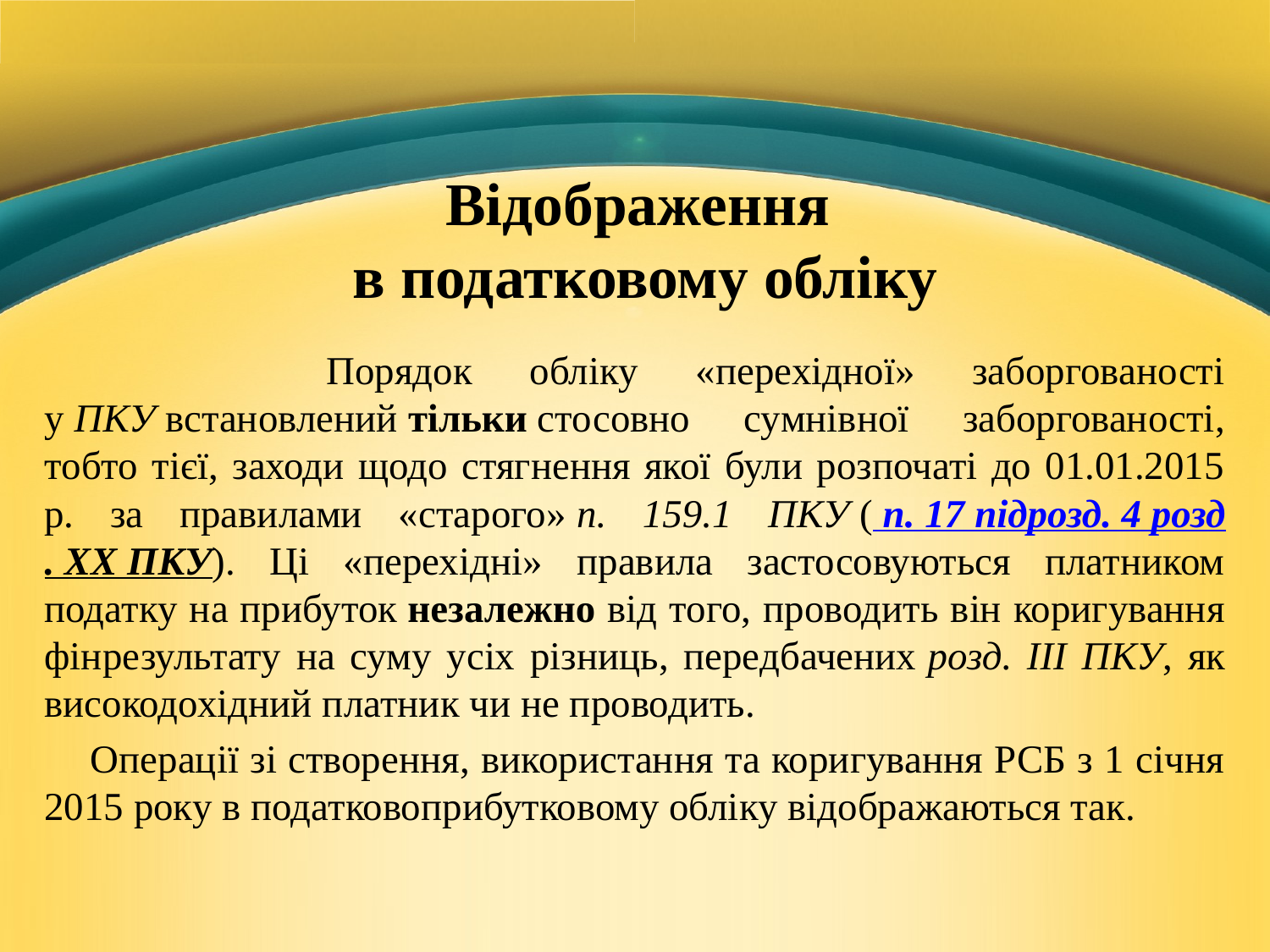

# Відображення в податковому обліку
     Порядок обліку «перехідної» заборгованості у ПКУ встановлений тільки стосовно сумнівної заборгованості, тобто тієї, заходи щодо стягнення якої були розпочаті до 01.01.2015 р. за правилами «старого» п. 159.1 ПКУ ( п. 17 підрозд. 4 розд. XX ПКУ). Ці «перехідні» правила застосовуються платником податку на прибуток незалежно від того, проводить він коригування фінрезультату на суму усіх різниць, передбачених розд. III ПКУ, як високодохідний платник чи не проводить.
    Операції зі створення, використання та коригування РСБ з 1 січня 2015 року в податковоприбутковому обліку відображаються так.